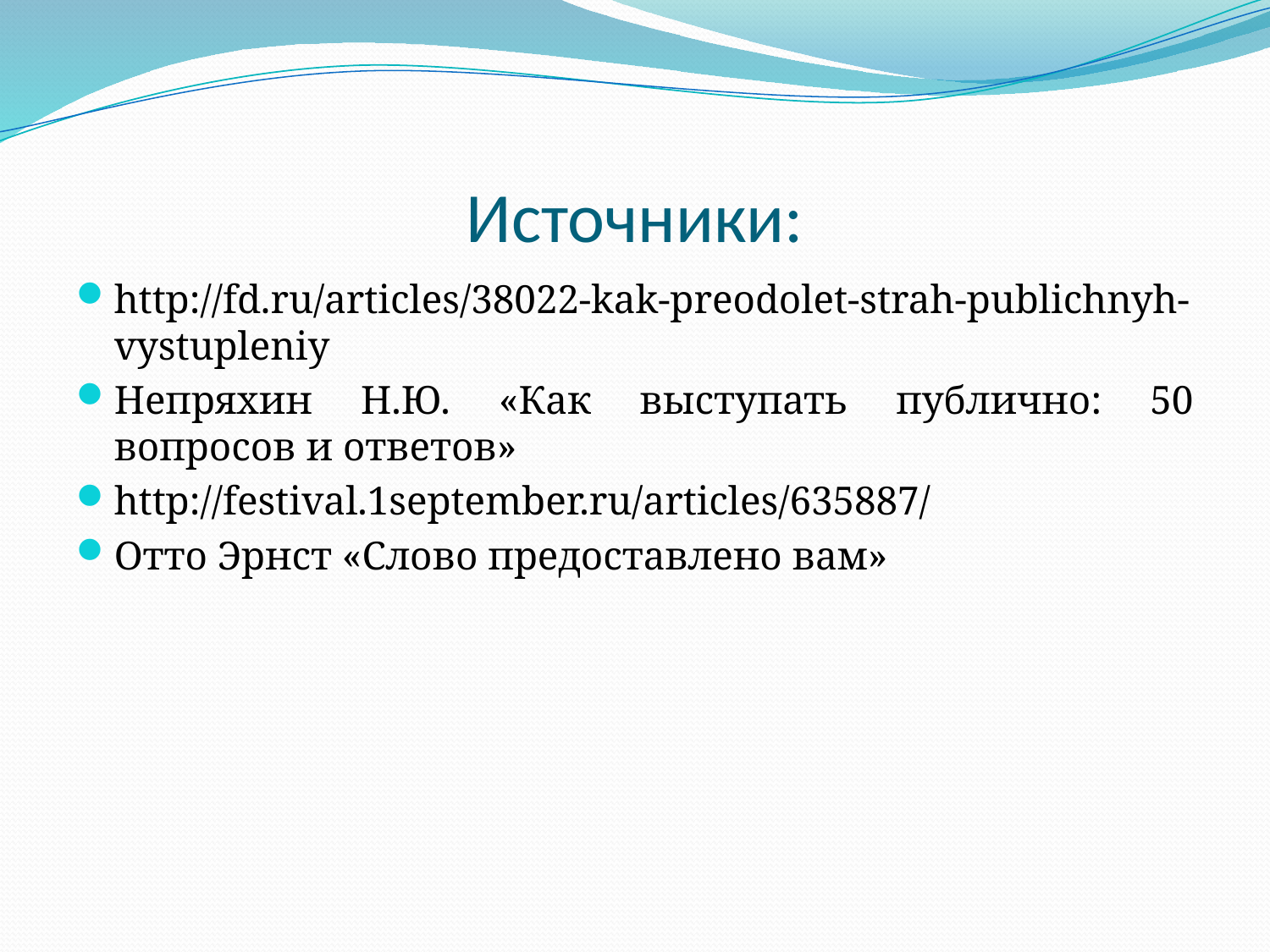

# Источники:
http://fd.ru/articles/38022-kak-preodolet-strah-publichnyh-vystupleniy
Непряхин Н.Ю. «Как выступать публично: 50 вопросов и ответов»
http://festival.1september.ru/articles/635887/
Отто Эрнст «Слово предоставлено вам»